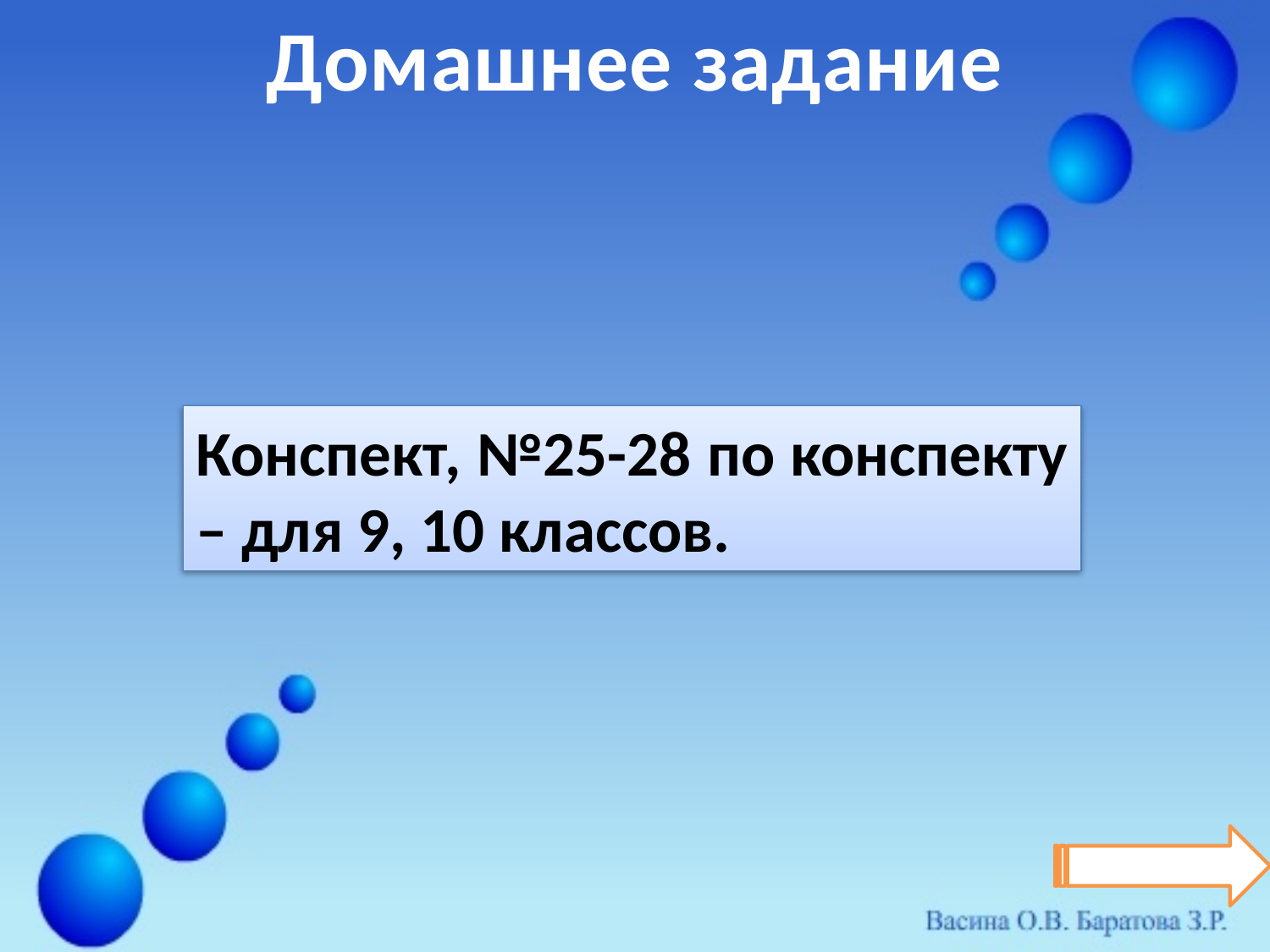

Домашнее задание
Конспект, №25-28 по конспекту – для 9, 10 классов.
Р